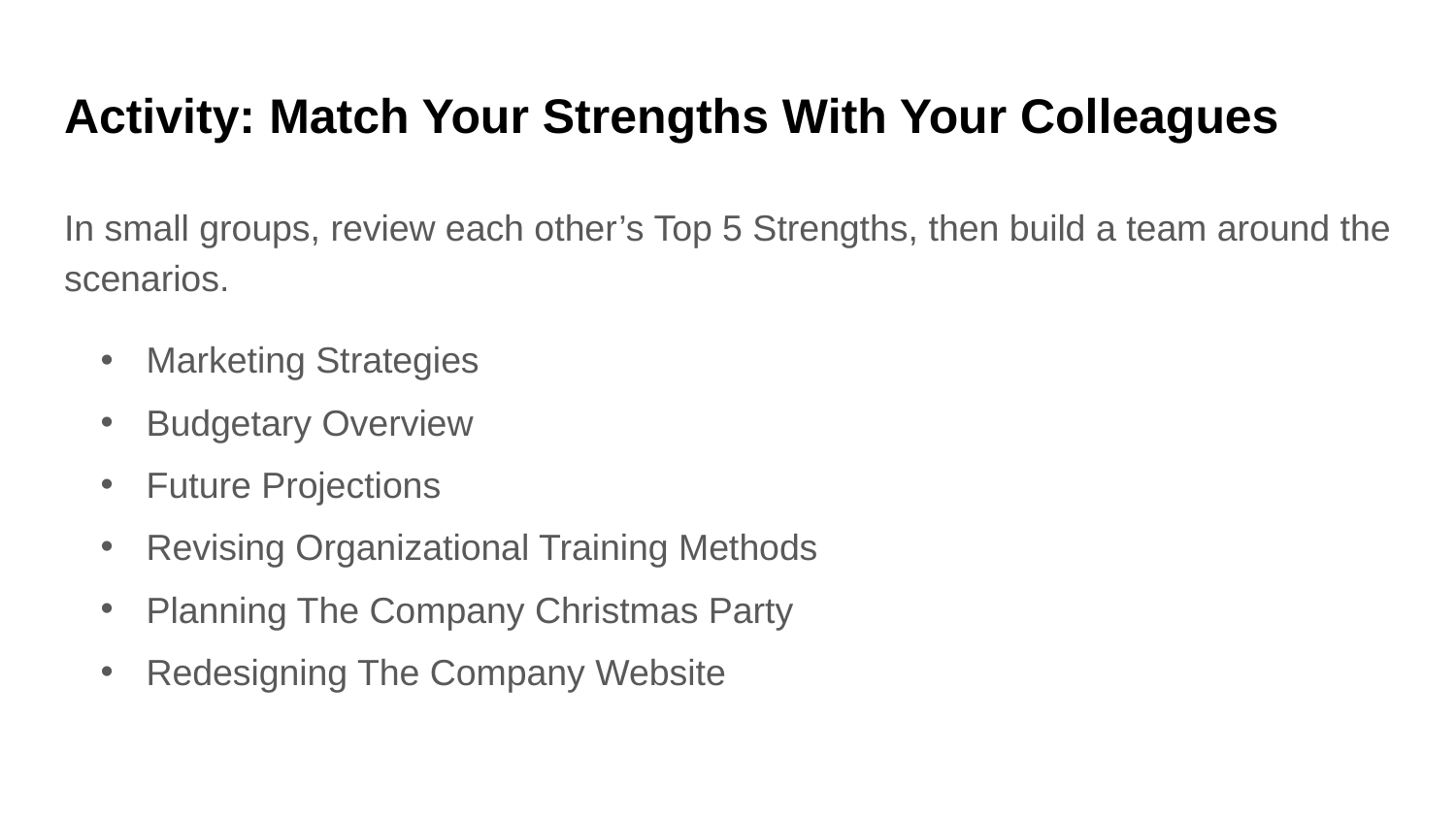

# Activity: Match Your Strengths With Your Colleagues
In small groups, review each other’s Top 5 Strengths, then build a team around the scenarios.
Marketing Strategies
Budgetary Overview
Future Projections
Revising Organizational Training Methods
Planning The Company Christmas Party
Redesigning The Company Website